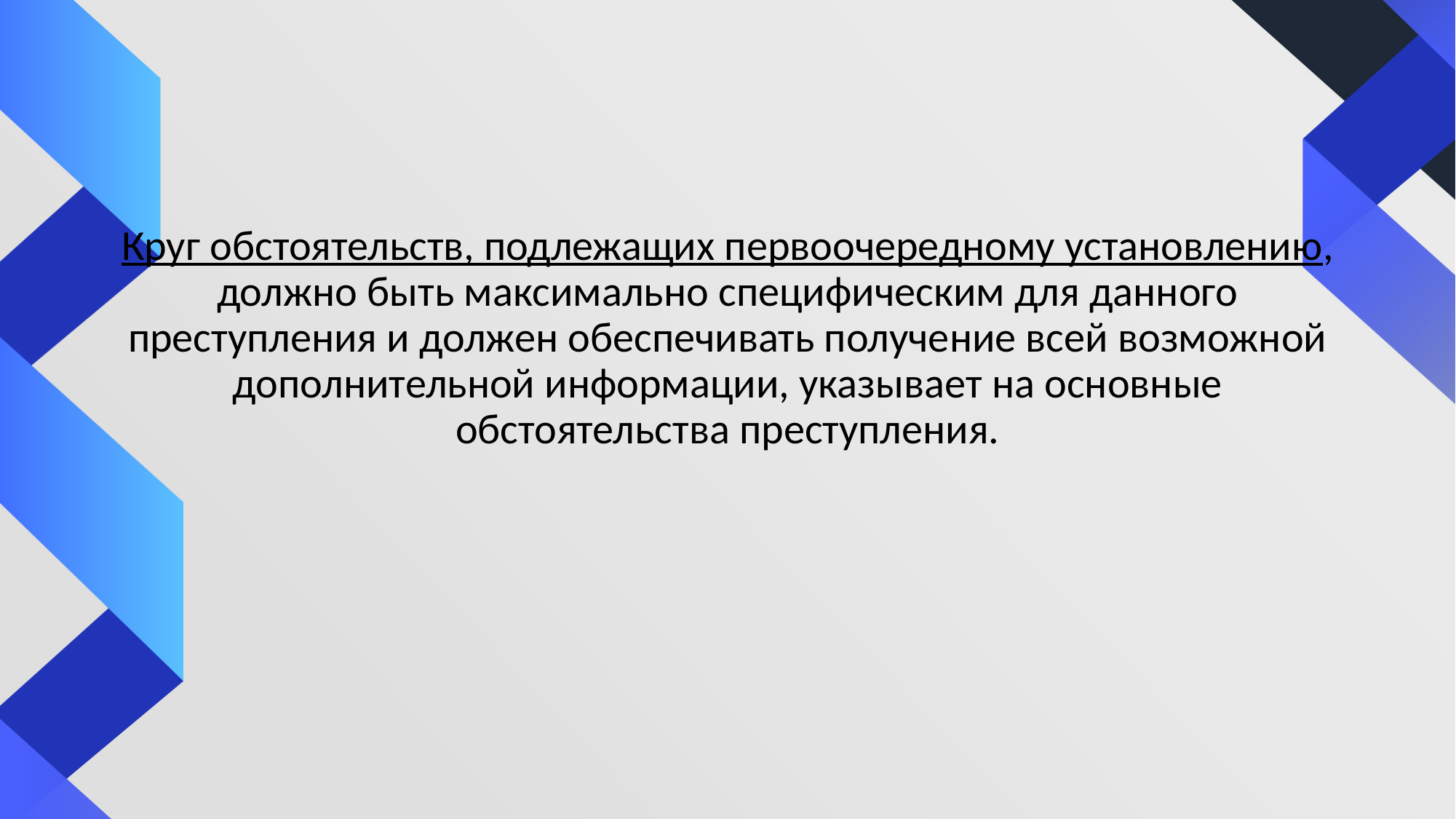

#
Круг обстоятельств, подлежащих первоочередному установлению, должно быть максимально специфическим для данного преступления и должен обеспечивать получение всей возможной дополнительной информации, указывает на основные обстоятельства преступления.